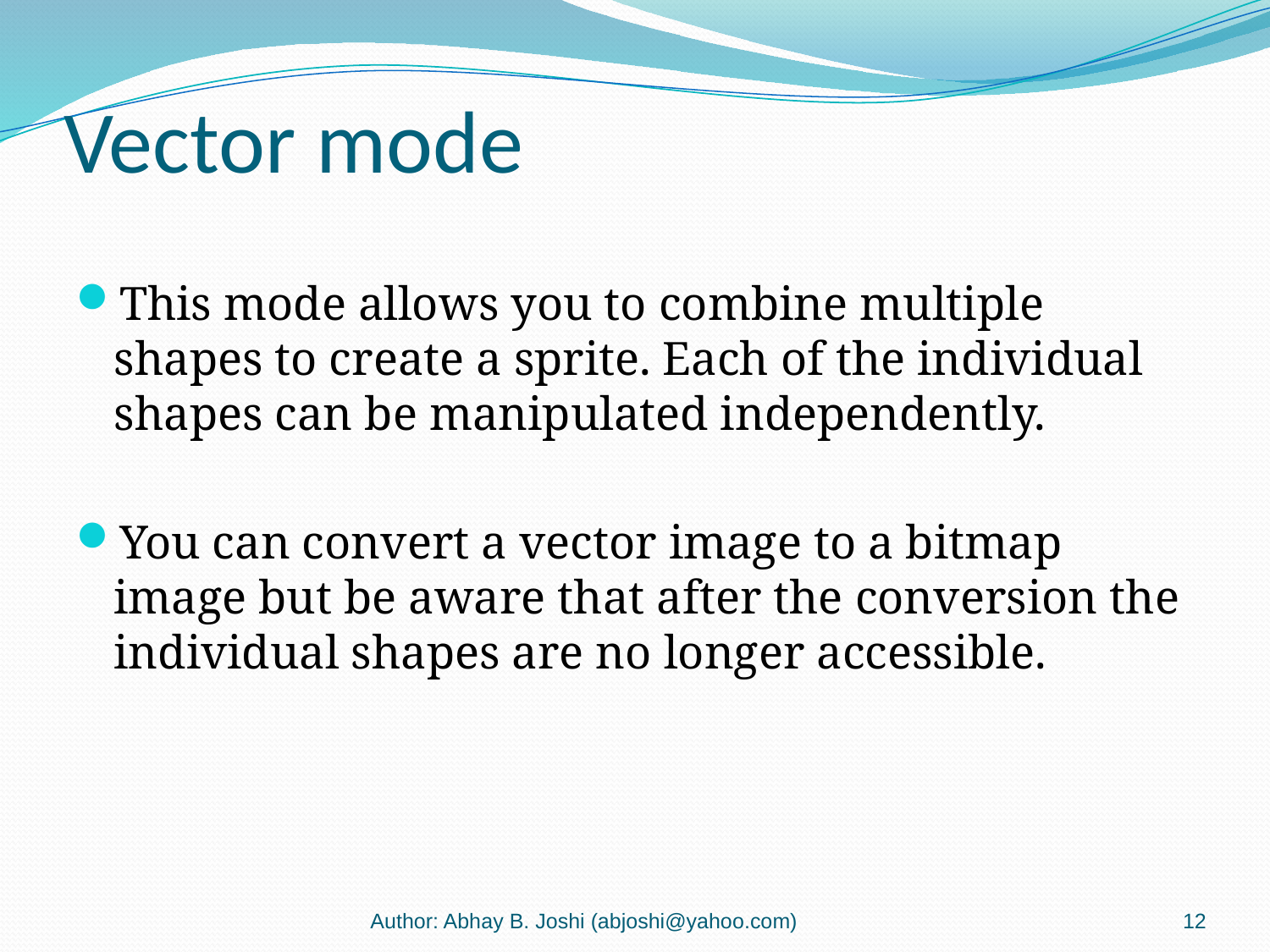

# Vector mode
This mode allows you to combine multiple shapes to create a sprite. Each of the individual shapes can be manipulated independently.

You can convert a vector image to a bitmap image but be aware that after the conversion the individual shapes are no longer accessible.

Author: Abhay B. Joshi (abjoshi@yahoo.com)
12